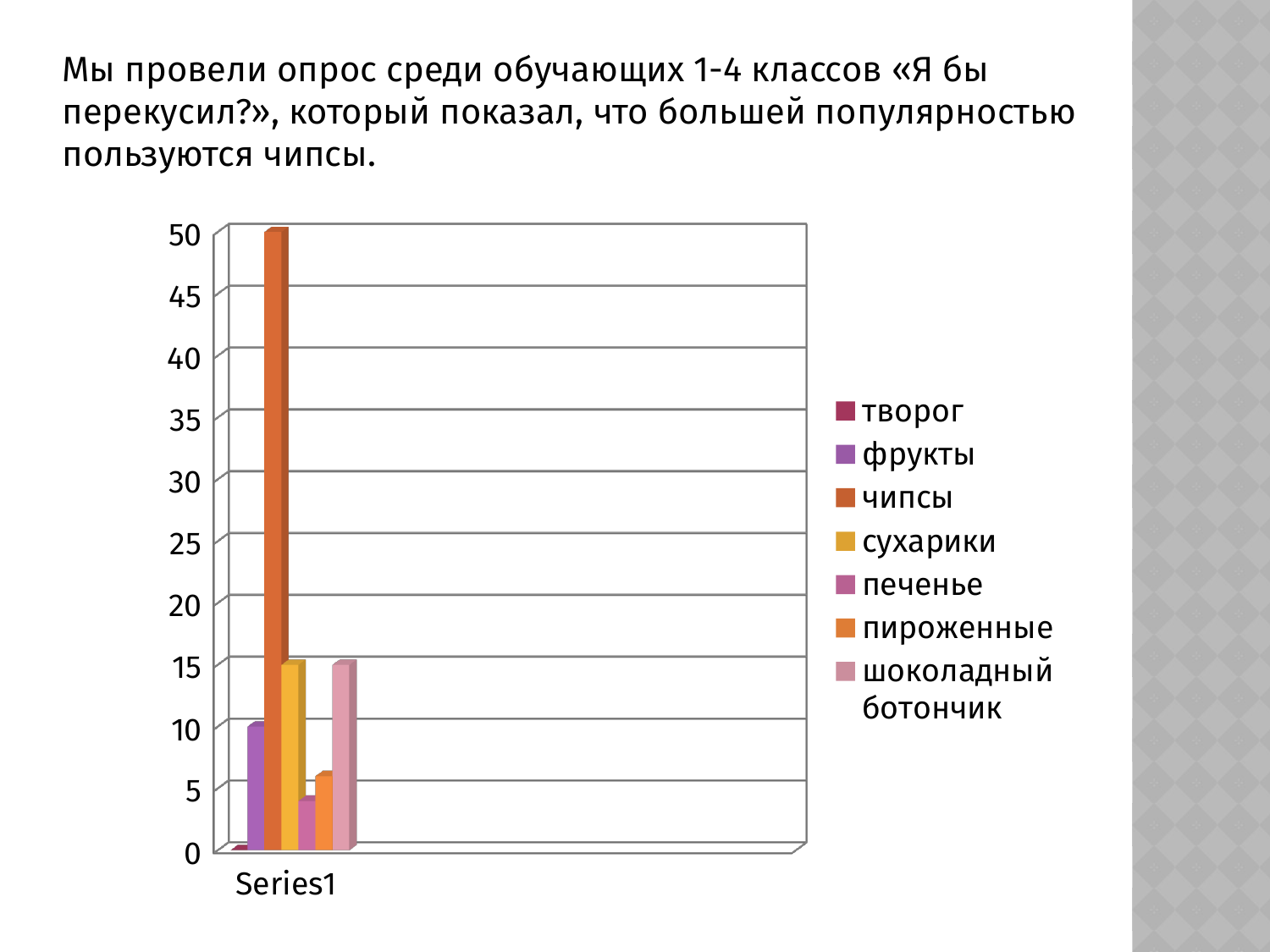

Мы провели опрос среди обучающих 1-4 классов «Я бы перекусил?», который показал, что большей популярностью пользуются чипсы.

[unsupported chart]